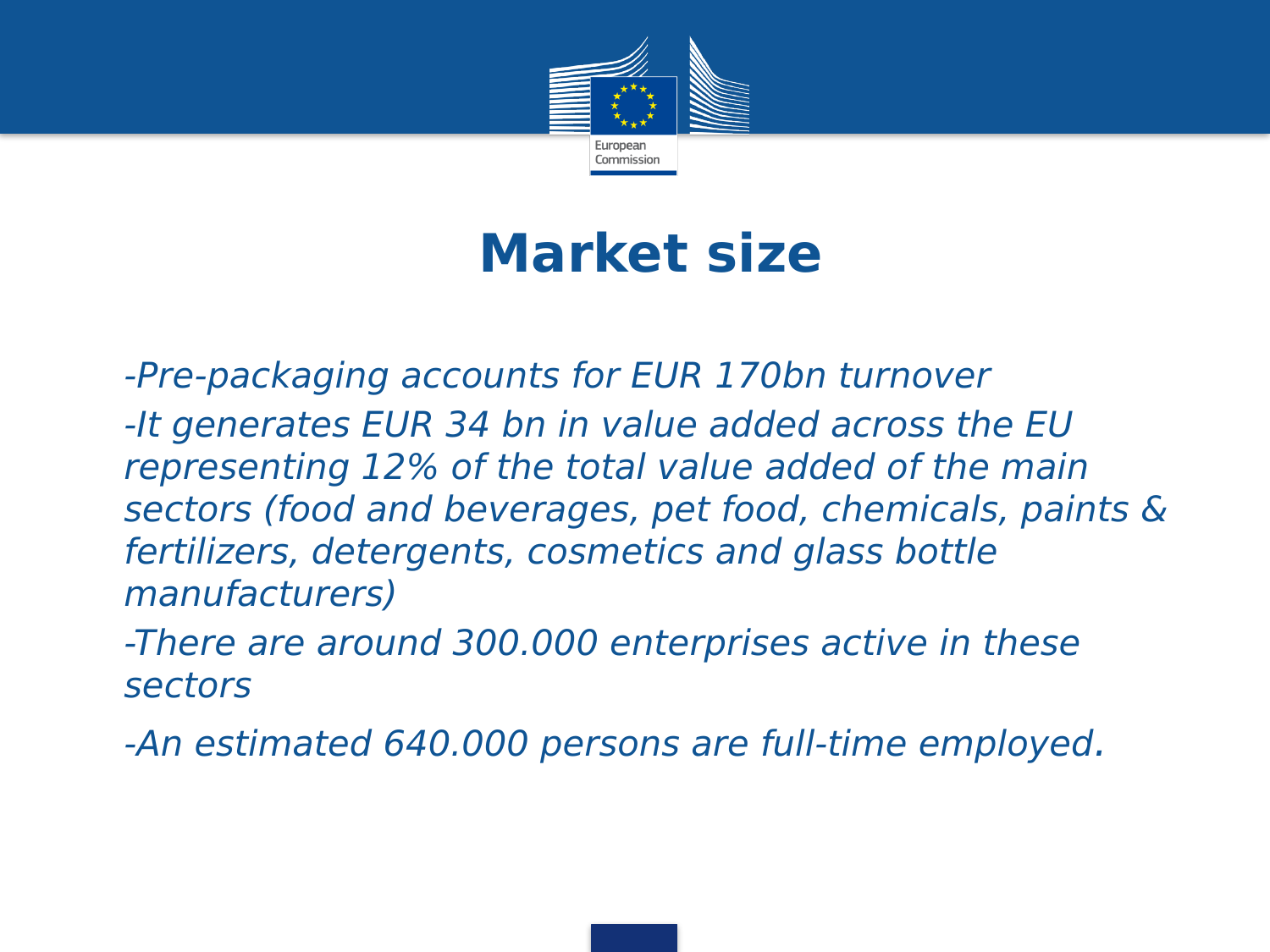

# Market size
-Pre-packaging accounts for EUR 170bn turnover
-It generates EUR 34 bn in value added across the EU representing 12% of the total value added of the main sectors (food and beverages, pet food, chemicals, paints & fertilizers, detergents, cosmetics and glass bottle manufacturers)
-There are around 300.000 enterprises active in these sectors
-An estimated 640.000 persons are full-time employed.